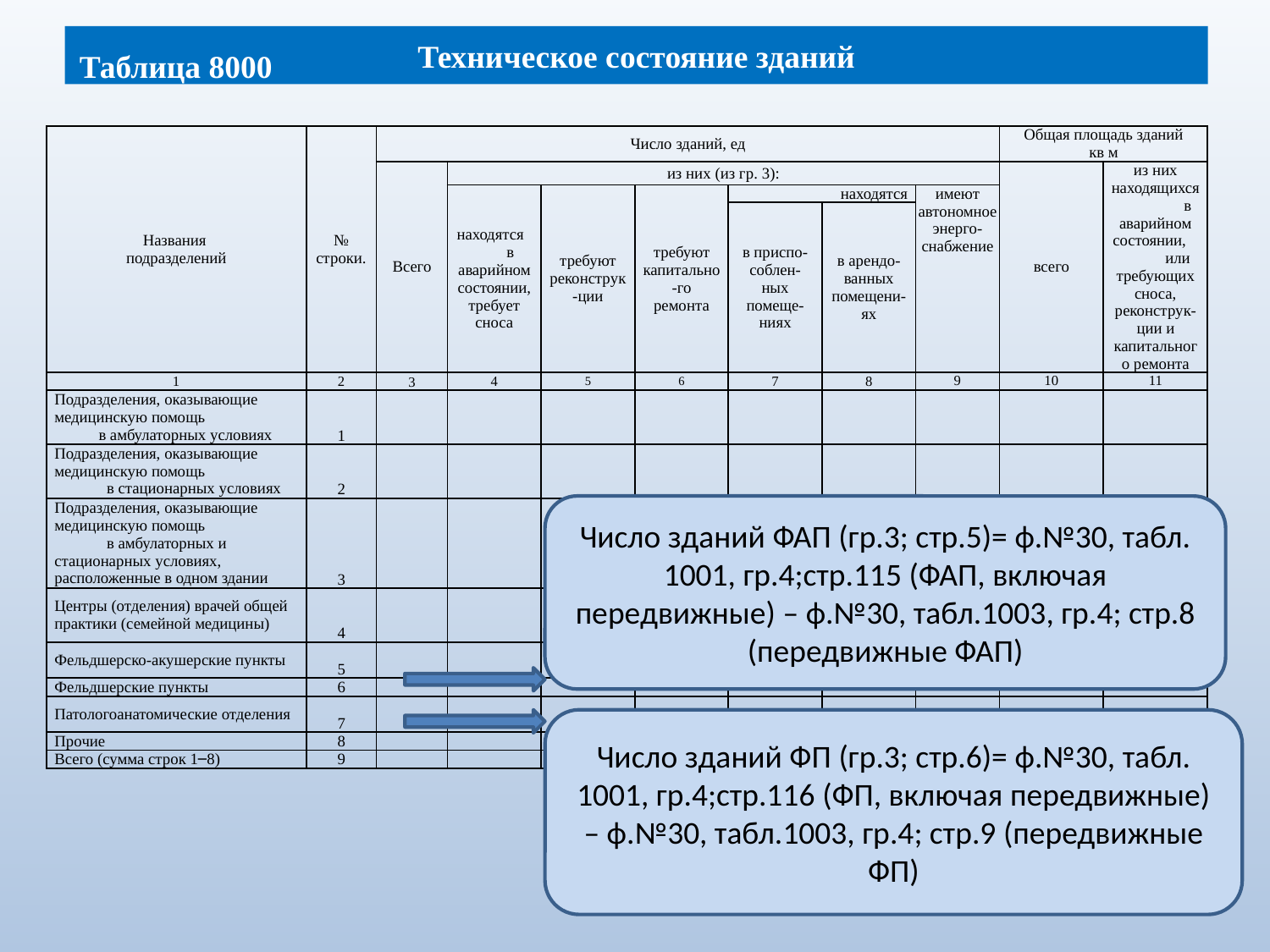

# Техническое состояние зданий
Таблица 8000
| Названия подразделений | № строки. | Число зданий, ед |  |  |  |  |  |  | Общая площадь зданий кв м |  |
| --- | --- | --- | --- | --- | --- | --- | --- | --- | --- | --- |
|  |  | Всего | из них (из гр. 3): |  |  |  |  |  | всего | из них находящихся в аварийном состоянии, или требующих сноса, реконструк-ции и капитального ремонта |
|  |  |  | находятся в аварийном состоянии, требует сноса | требуют реконструк-ции | требуют капитально-го ремонта | находятся |  | имеют автономное энерго-снабжение |  |  |
|  |  |  |  |  |  | в приспо-соблен-ных помеще-ниях | в арендо-ванных помещени-ях |  |  |  |
| 1 | 2 | 3 | 4 | 5 | 6 | 7 | 8 | 9 | 10 | 11 |
| Подразделения, оказывающие медицинскую помощь в амбулаторных условиях | 1 |  |  |  |  |  |  |  |  |  |
| Подразделения, оказывающие медицинскую помощь в стационарных условиях | 2 |  |  |  |  |  |  |  |  |  |
| Подразделения, оказывающие медицинскую помощь в амбулаторных и стационарных условиях, расположенные в одном здании | 3 |  |  |  |  |  |  |  |  |  |
| Центры (отделения) врачей общей практики (семейной медицины) | 4 |  |  |  |  |  |  |  |  |  |
| Фельдшерско-акушерские пункты | 5 |  |  |  |  |  |  |  |  |  |
| Фельдшерские пункты | 6 |  |  |  |  |  |  |  |  |  |
| Патологоанатомические отделения | 7 |  |  |  |  |  |  |  |  |  |
| Прочие | 8 |  |  |  |  |  |  |  |  |  |
| Всего (сумма строк 1–8) | 9 |  |  |  |  |  |  |  |  |  |
Число зданий ФАП (гр.3; стр.5)= ф.№30, табл. 1001, гр.4;стр.115 (ФАП, включая передвижные) – ф.№30, табл.1003, гр.4; стр.8 (передвижные ФАП)

Число зданий ФП (гр.3; стр.6)= ф.№30, табл. 1001, гр.4;стр.116 (ФП, включая передвижные) – ф.№30, табл.1003, гр.4; стр.9 (передвижные ФП)